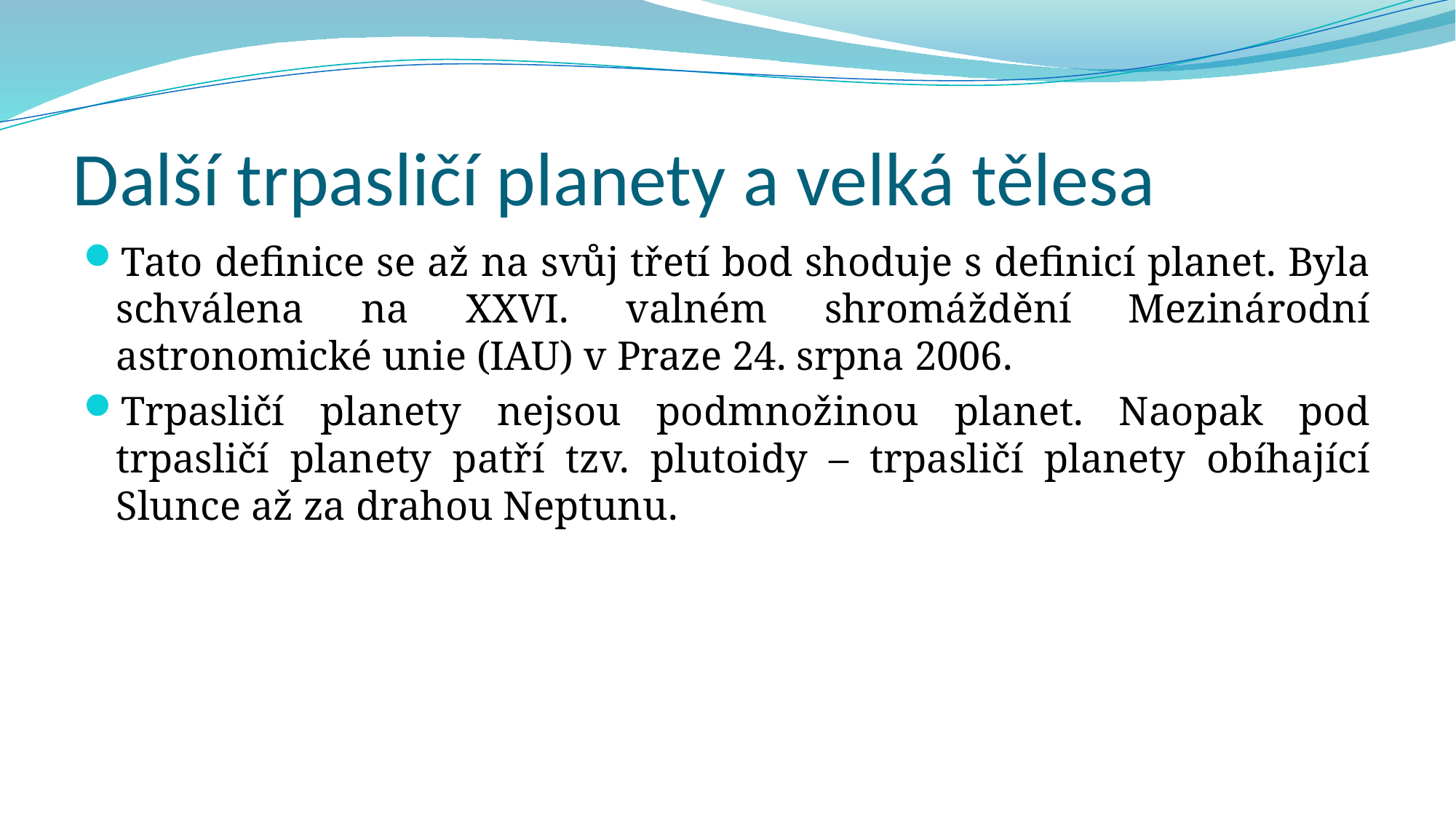

# Další trpasličí planety a velká tělesa
Tato definice se až na svůj třetí bod shoduje s definicí planet. Byla schválena na XXVI. valném shromáždění Mezinárodní astronomické unie (IAU) v Praze 24. srpna 2006.
Trpasličí planety nejsou podmnožinou planet. Naopak pod trpasličí planety patří tzv. plutoidy – trpasličí planety obíhající Slunce až za drahou Neptunu.